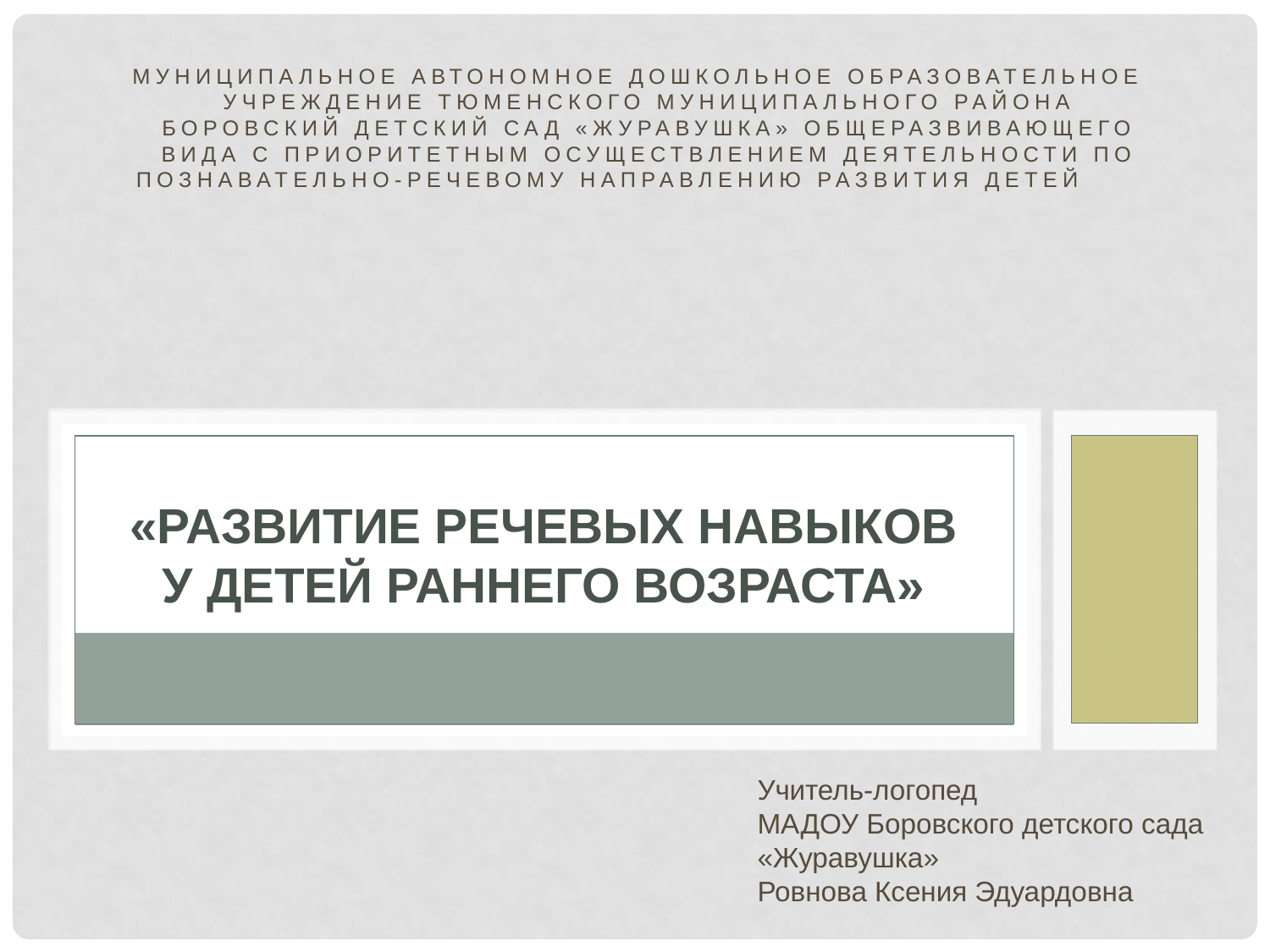

Муниципальное автономное дошкольное образовательное   учреждение Тюменского муниципального района Боровский детский сад «ЖУРАВУШКА» общеразвивающего вида с приоритетным осуществлением деятельности по познавательно-речевому направлению развития детей

# «Развитие речевых навыков у детей раннего возраста»
Учитель-логопед
МАДОУ Боровского детского сада
«Журавушка»
Ровнова Ксения Эдуардовна